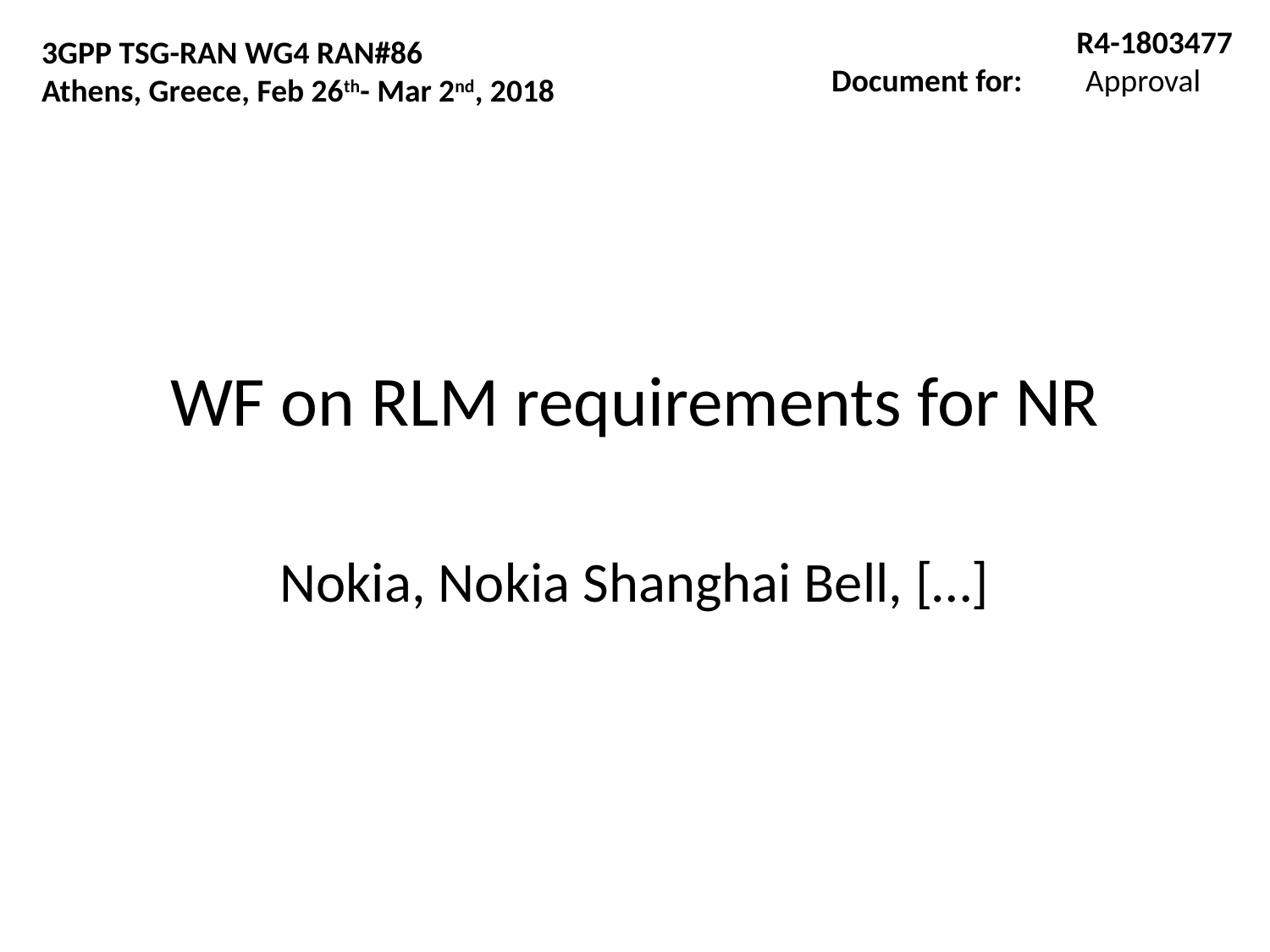

R4-1803477
Document for:	Approval
3GPP TSG-RAN WG4 RAN#86
Athens, Greece, Feb 26th- Mar 2nd, 2018
# WF on RLM requirements for NR
Nokia, Nokia Shanghai Bell, […]